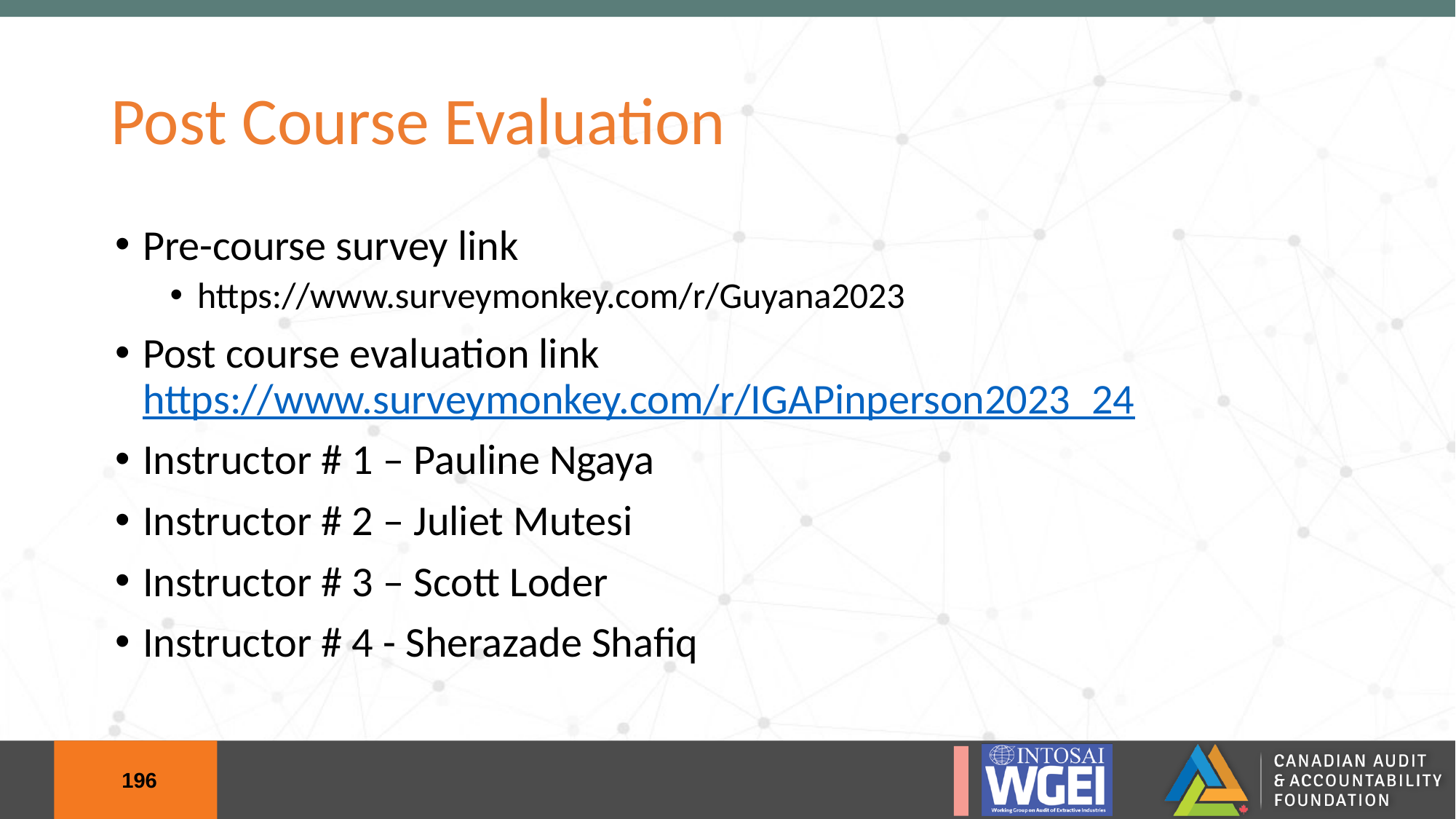

# Post Course Evaluation
Pre-course survey link
https://www.surveymonkey.com/r/Guyana2023
Post course evaluation link https://www.surveymonkey.com/r/IGAPinperson2023_24
Instructor # 1 – Pauline Ngaya
Instructor # 2 – Juliet Mutesi
Instructor # 3 – Scott Loder
Instructor # 4 - Sherazade Shafiq